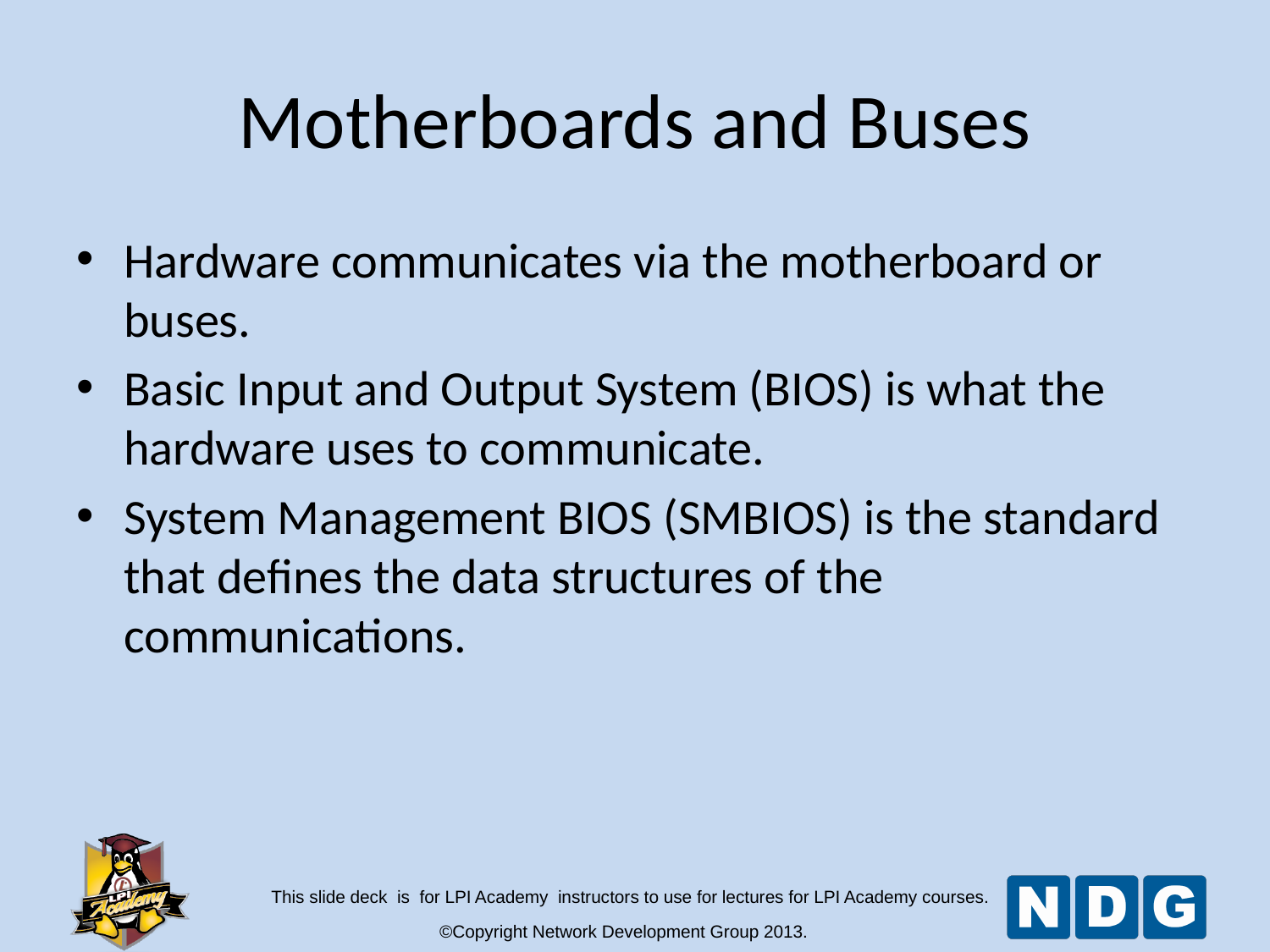

Motherboards and Buses
Hardware communicates via the motherboard or buses.
Basic Input and Output System (BIOS) is what the hardware uses to communicate.
System Management BIOS (SMBIOS) is the standard that defines the data structures of the communications.